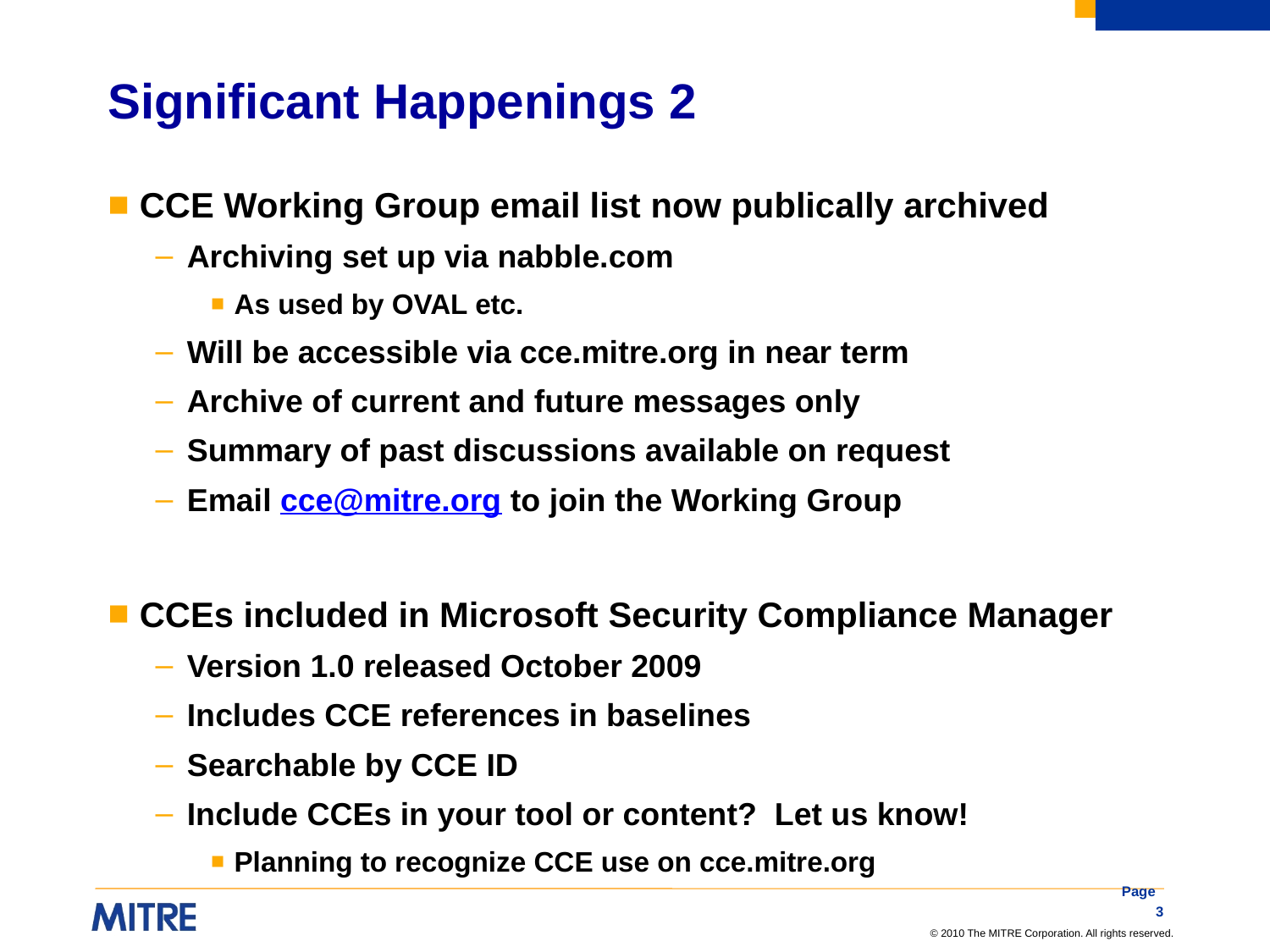

# Significant Happenings 2
CCE Working Group email list now publically archived
Archiving set up via nabble.com
As used by OVAL etc.
Will be accessible via cce.mitre.org in near term
Archive of current and future messages only
Summary of past discussions available on request
Email cce@mitre.org to join the Working Group

CCEs included in Microsoft Security Compliance Manager
Version 1.0 released October 2009
Includes CCE references in baselines
Searchable by CCE ID
Include CCEs in your tool or content?  Let us know!
Planning to recognize CCE use on cce.mitre.org
Page  3